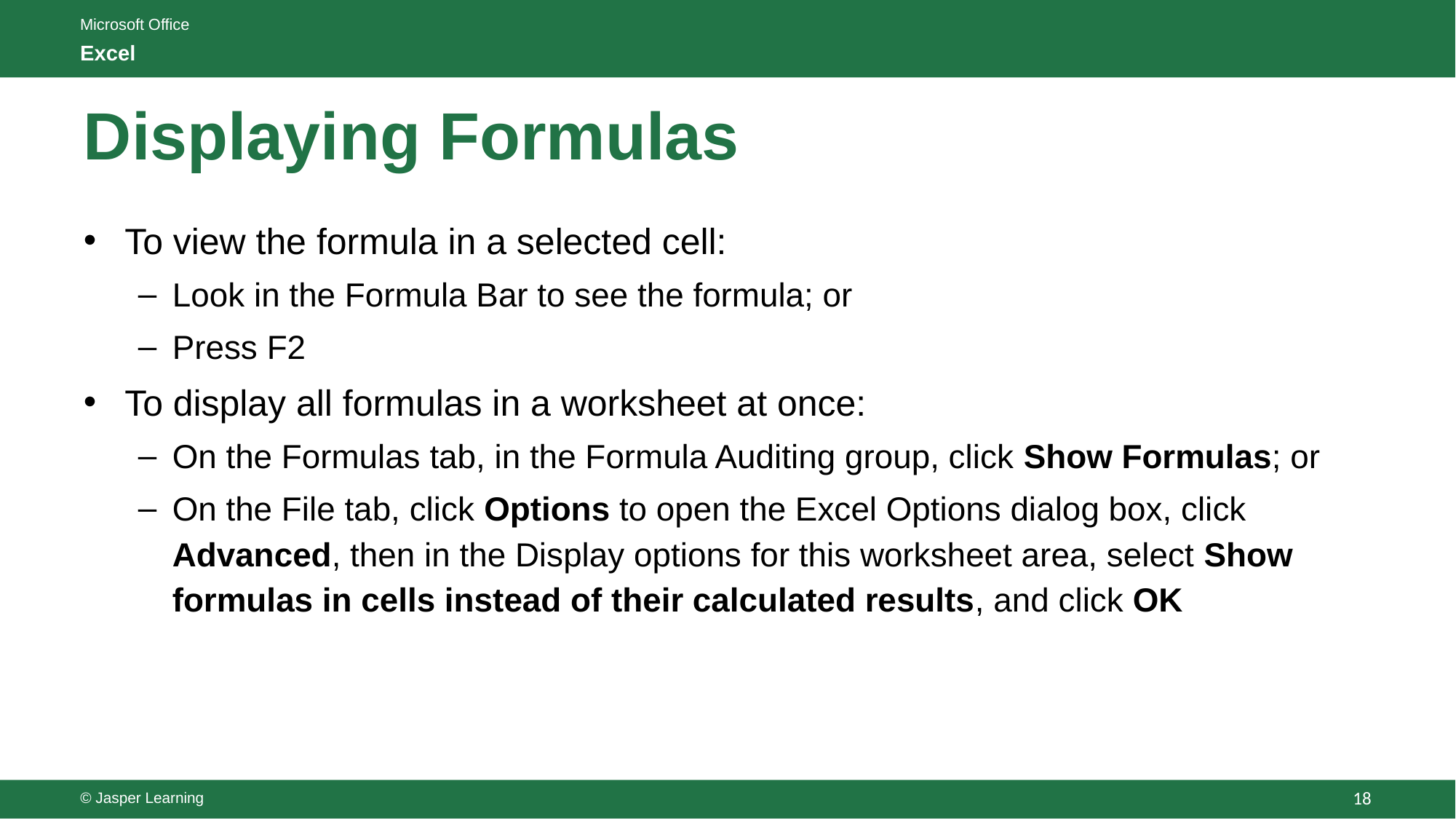

# Displaying Formulas
To view the formula in a selected cell:
Look in the Formula Bar to see the formula; or
Press F2
To display all formulas in a worksheet at once:
On the Formulas tab, in the Formula Auditing group, click Show Formulas; or
On the File tab, click Options to open the Excel Options dialog box, click Advanced, then in the Display options for this worksheet area, select Show formulas in cells instead of their calculated results, and click OK

© Jasper Learning
18